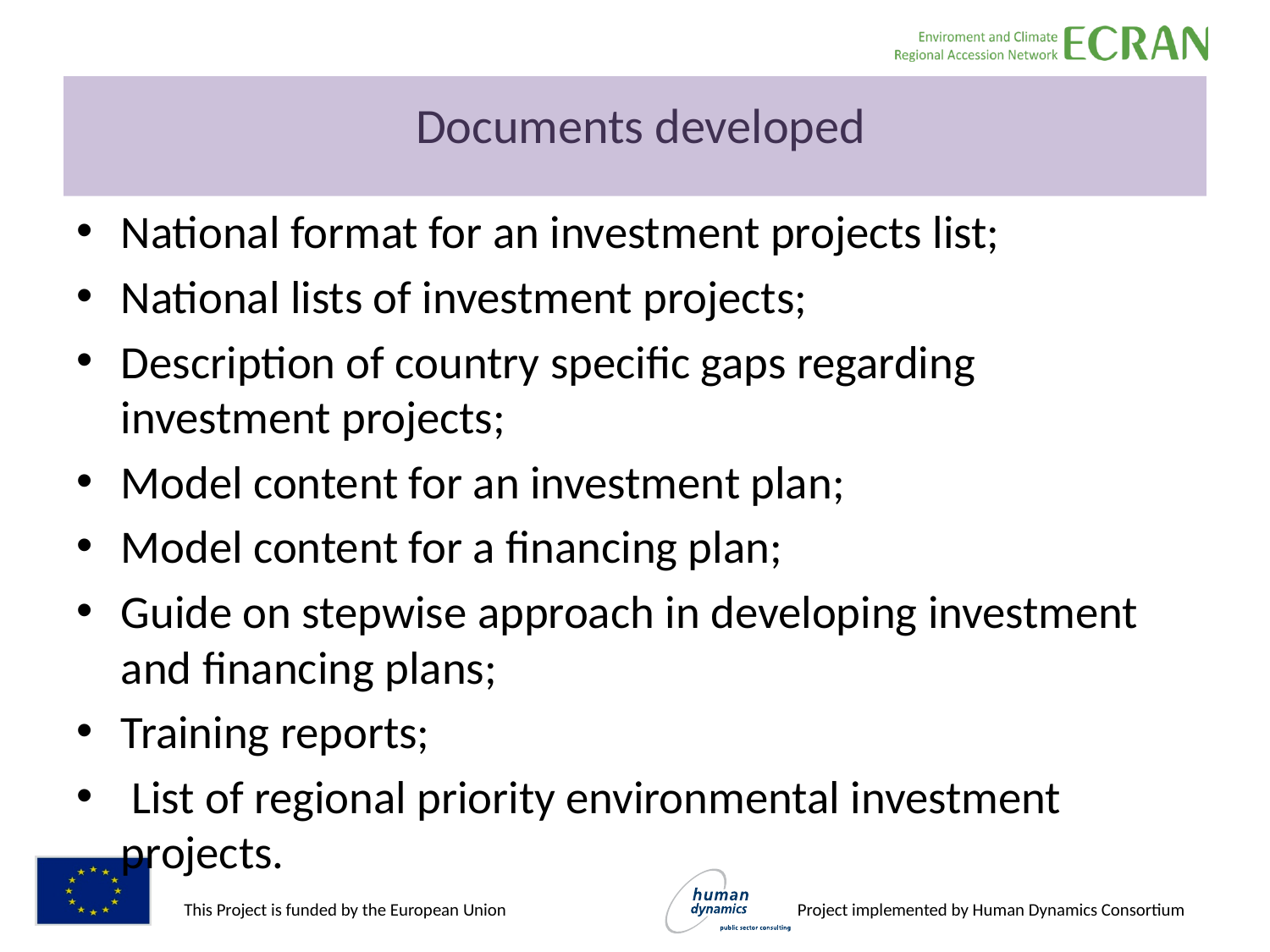

# Documents developed
National format for an investment projects list;
National lists of investment projects;
Description of country specific gaps regarding investment projects;
Model content for an investment plan;
Model content for a financing plan;
Guide on stepwise approach in developing investment and financing plans;
Training reports;
 List of regional priority environmental investment projects.